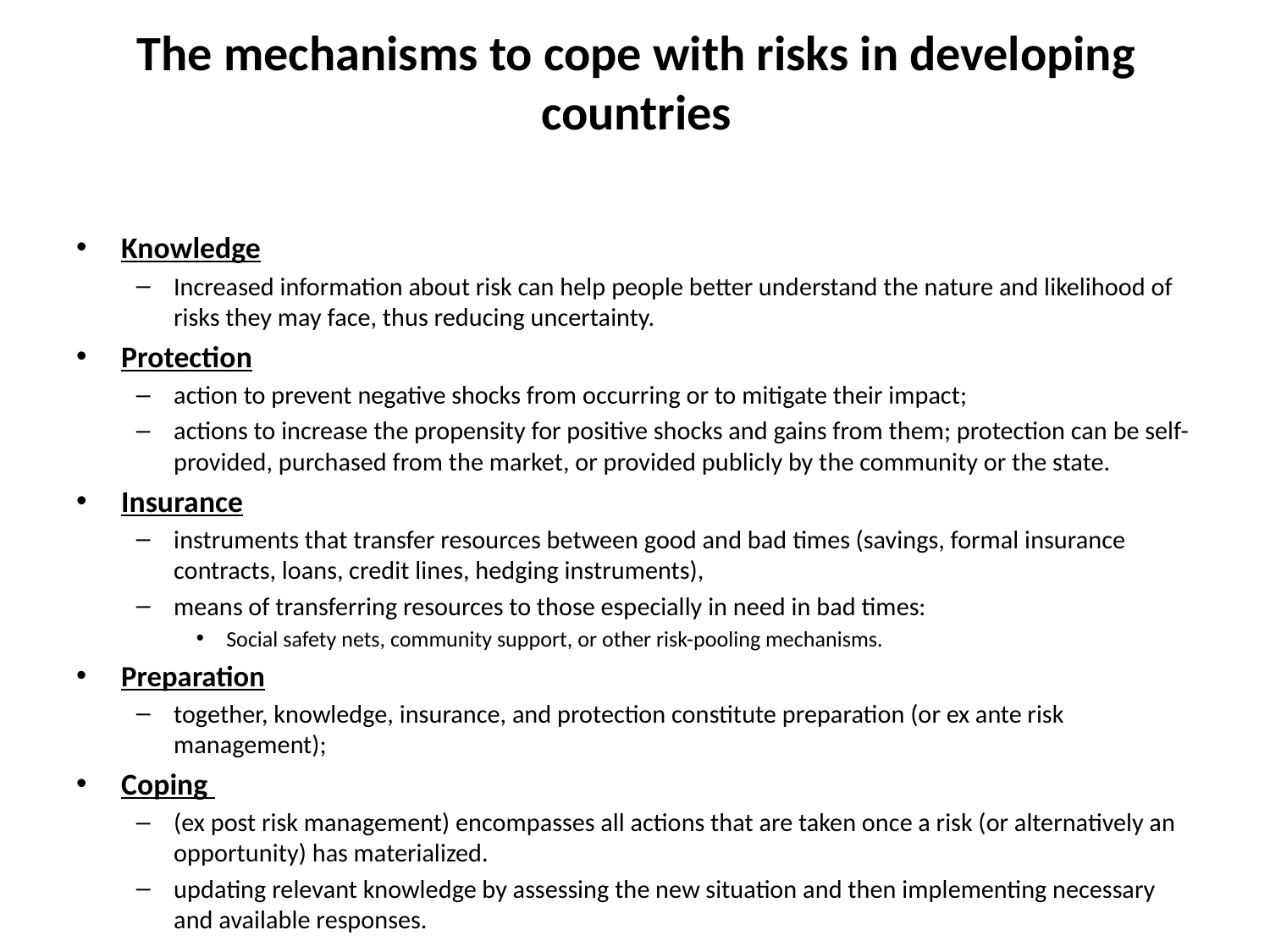

# The mechanisms to cope with risks in developing countries
Knowledge
Increased information about risk can help people better understand the nature and likelihood of risks they may face, thus reducing uncertainty.
Protection
action to prevent negative shocks from occurring or to mitigate their impact;
actions to increase the propensity for positive shocks and gains from them; protection can be self-provided, purchased from the market, or provided publicly by the community or the state.
Insurance
instruments that transfer resources between good and bad times (savings, formal insurance contracts, loans, credit lines, hedging instruments),
means of transferring resources to those especially in need in bad times:
Social safety nets, community support, or other risk-pooling mechanisms.
Preparation
together, knowledge, insurance, and protection constitute preparation (or ex ante risk management);
Coping
(ex post risk management) encompasses all actions that are taken once a risk (or alternatively an opportunity) has materialized.
updating relevant knowledge by assessing the new situation and then implementing necessary and available responses.